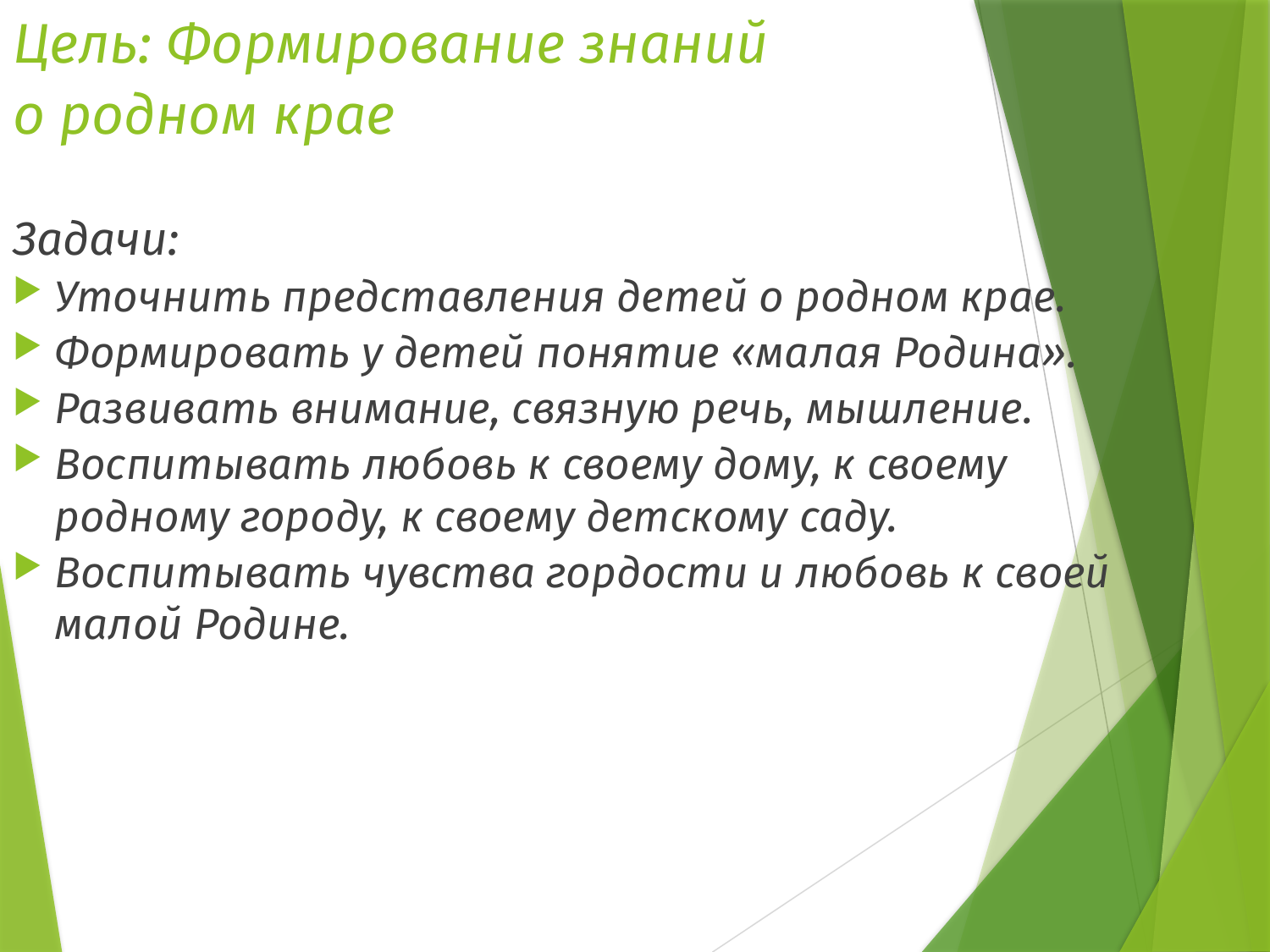

Цель: Формирование знаний
о родном крае

Задачи:
Уточнить представления детей о родном крае.
Формировать у детей понятие «малая Родина».
Развивать внимание, связную речь, мышление.
Воспитывать любовь к своему дому, к своему родному городу, к своему детскому саду.
Воспитывать чувства гордости и любовь к своей малой Родине.